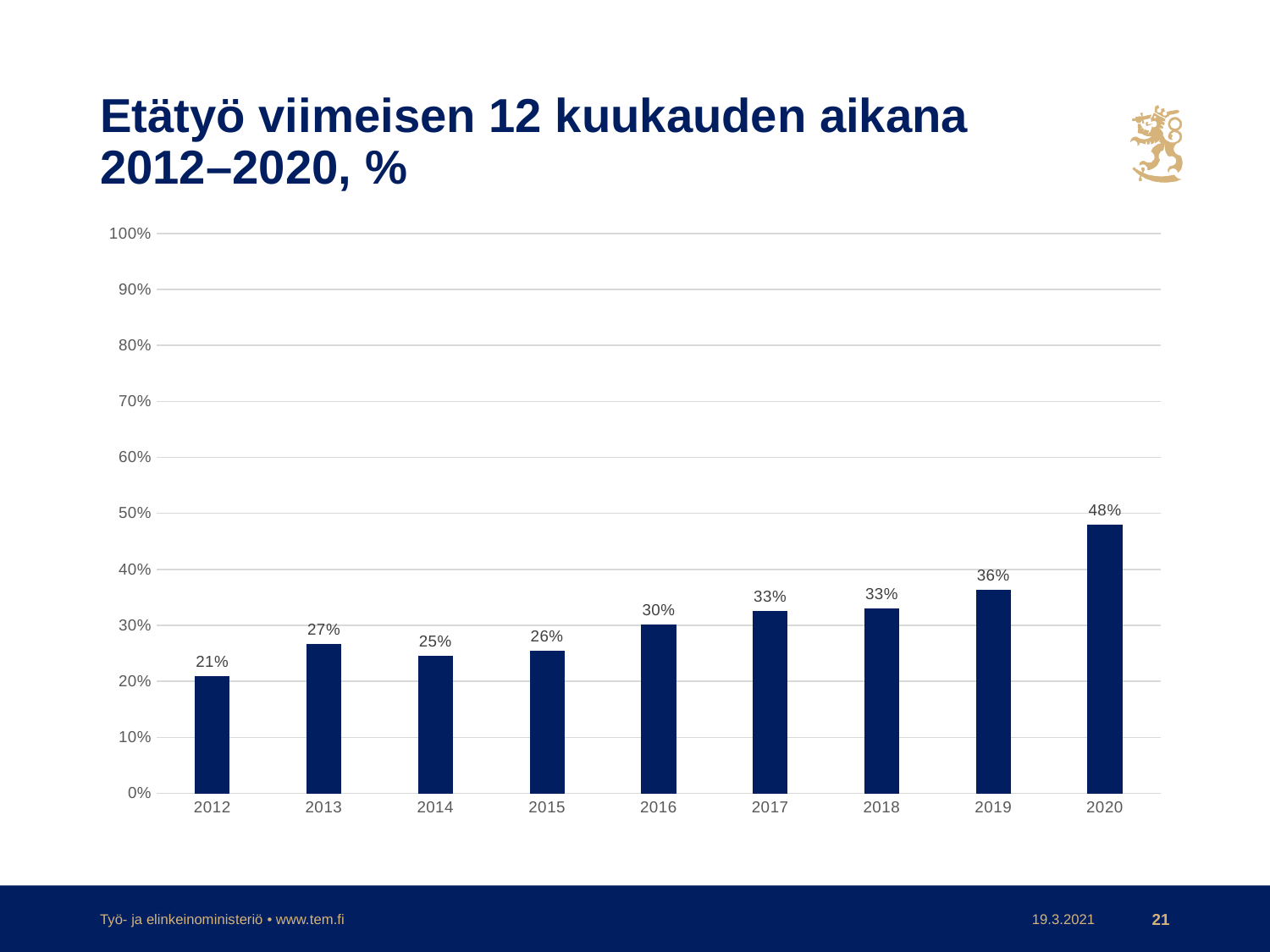

# Etätyö viimeisen 12 kuukauden aikana 2012–2020, %

### Chart

| Category |  |
|---|---|
| 2012 | 0.209 |
| 2013 | 0.267 |
| 2014 | 0.245 |
| 2015 | 0.255 |
| 2016 | 0.301 |
| 2017 | 0.325 |
| 2018 | 0.33 |
| 2019 | 0.364 |
| 2020 | 0.48 |
Työ- ja elinkeinoministeriö • www.tem.fi
19.3.2021
21